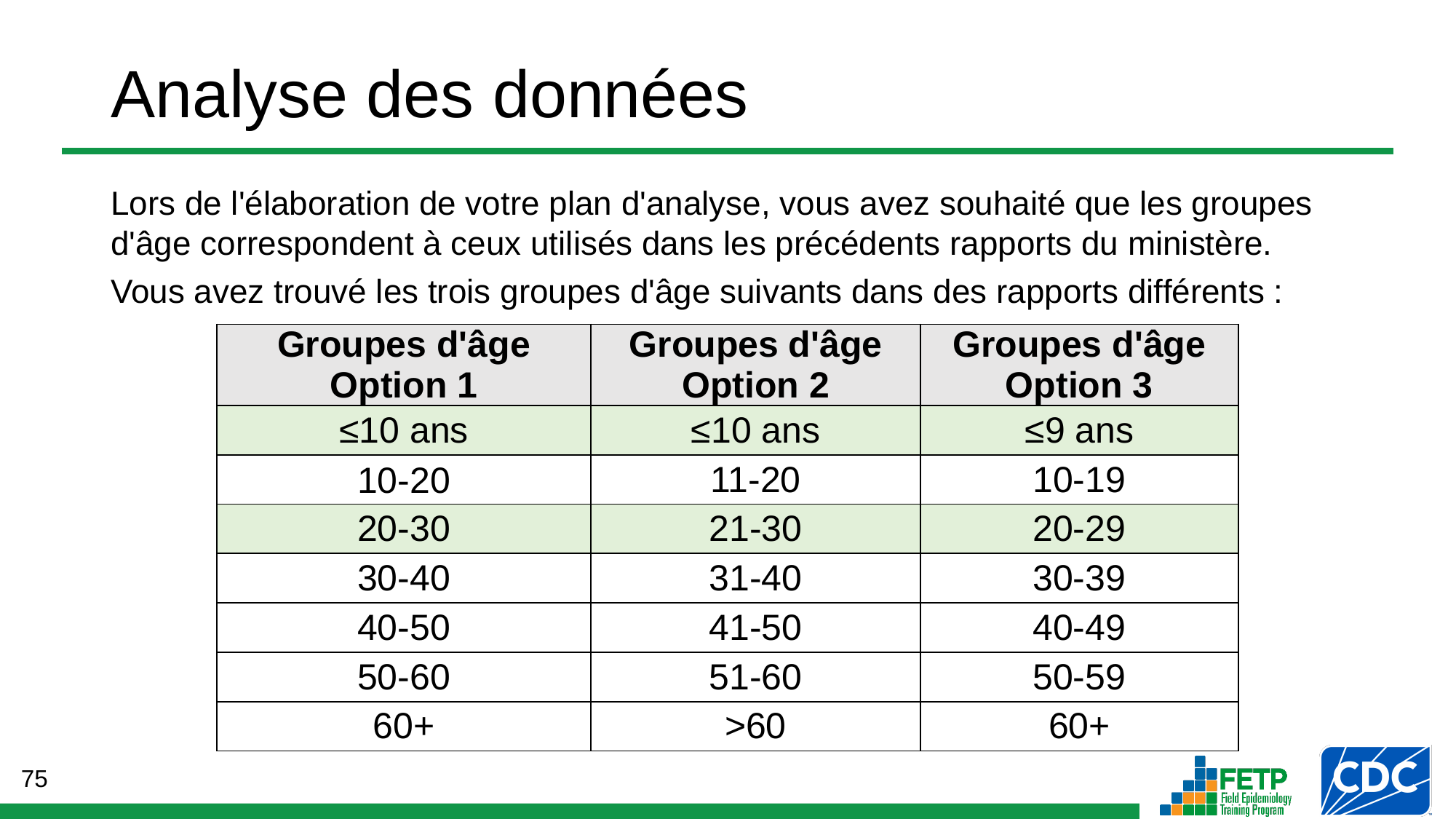

# Analyse des données
Lors de l'élaboration de votre plan d'analyse, vous avez souhaité que les groupes d'âge correspondent à ceux utilisés dans les précédents rapports du ministère.
Vous avez trouvé les trois groupes d'âge suivants dans des rapports différents :

| Groupes d'âge Option 1 | Groupes d'âge Option 2 | Groupes d'âge Option 3 |
| --- | --- | --- |
| ≤10 ans | ≤10 ans | ≤9 ans |
| 10-20 | 11-20 | 10-19 |
| 20-30 | 21-30 | 20-29 |
| 30-40 | 31-40 | 30-39 |
| 40-50 | 41-50 | 40-49 |
| 50-60 | 51-60 | 50-59 |
| 60+ | >60 | 60+ |